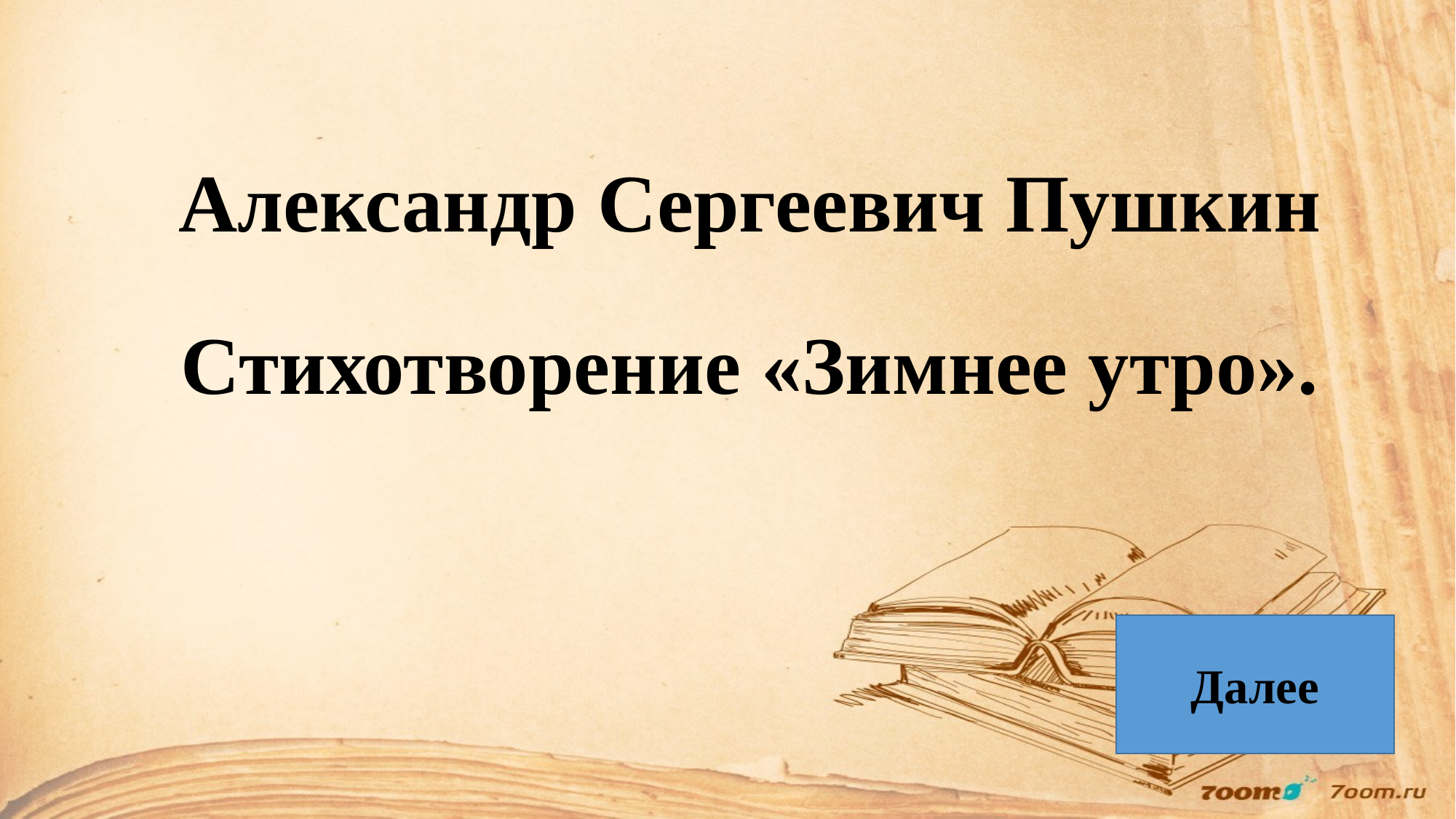

Александр Сергеевич Пушкин
Стихотворение «Зимнее утро».

Далее